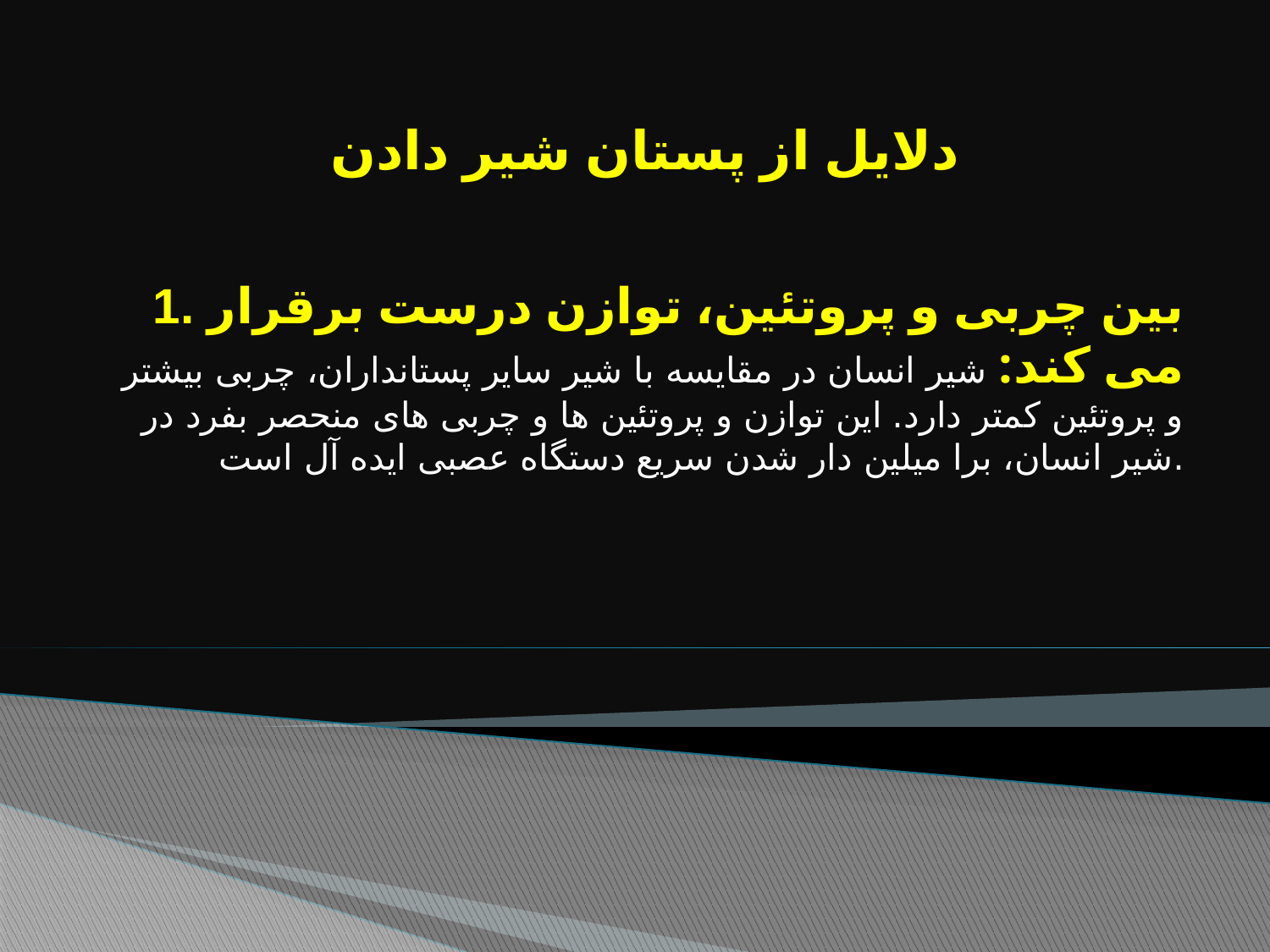

# دلایل از پستان شیر دادن
1. بین چربی و پروتئین، توازن درست برقرار می کند: شیر انسان در مقایسه با شیر سایر پستانداران، چربی بیشتر و پروتئین کمتر دارد. این توازن و پروتئین ها و چربی های منحصر بفرد در شیر انسان، برا میلین دار شدن سریع دستگاه عصبی ایده آل است.